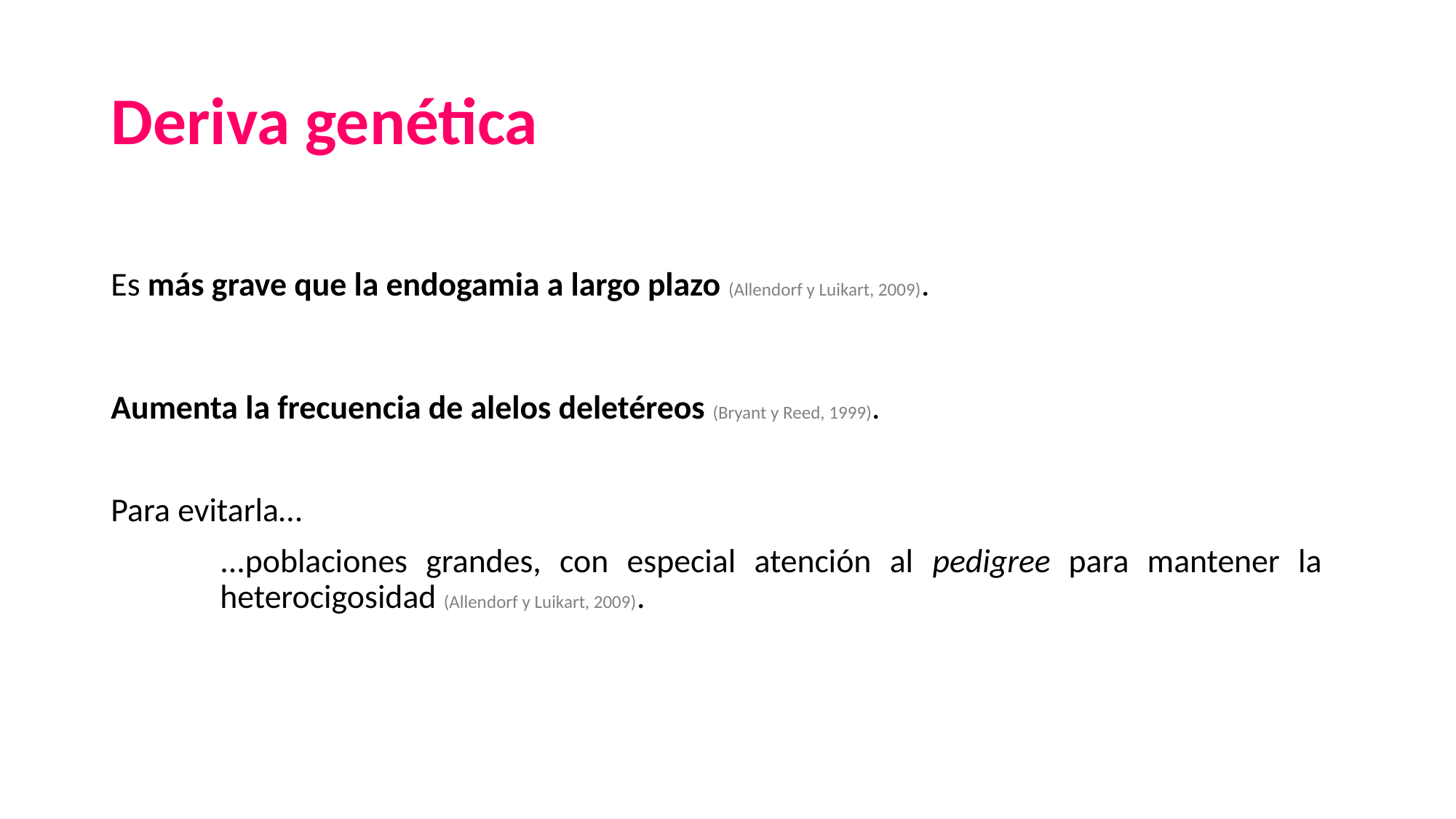

# Deriva genética
Es más grave que la endogamia a largo plazo (Allendorf y Luikart, 2009).

Aumenta la frecuencia de alelos deletéreos (Bryant y Reed, 1999).

Para evitarla…
...poblaciones grandes, con especial atención al pedigree para mantener la heterocigosidad (Allendorf y Luikart, 2009).